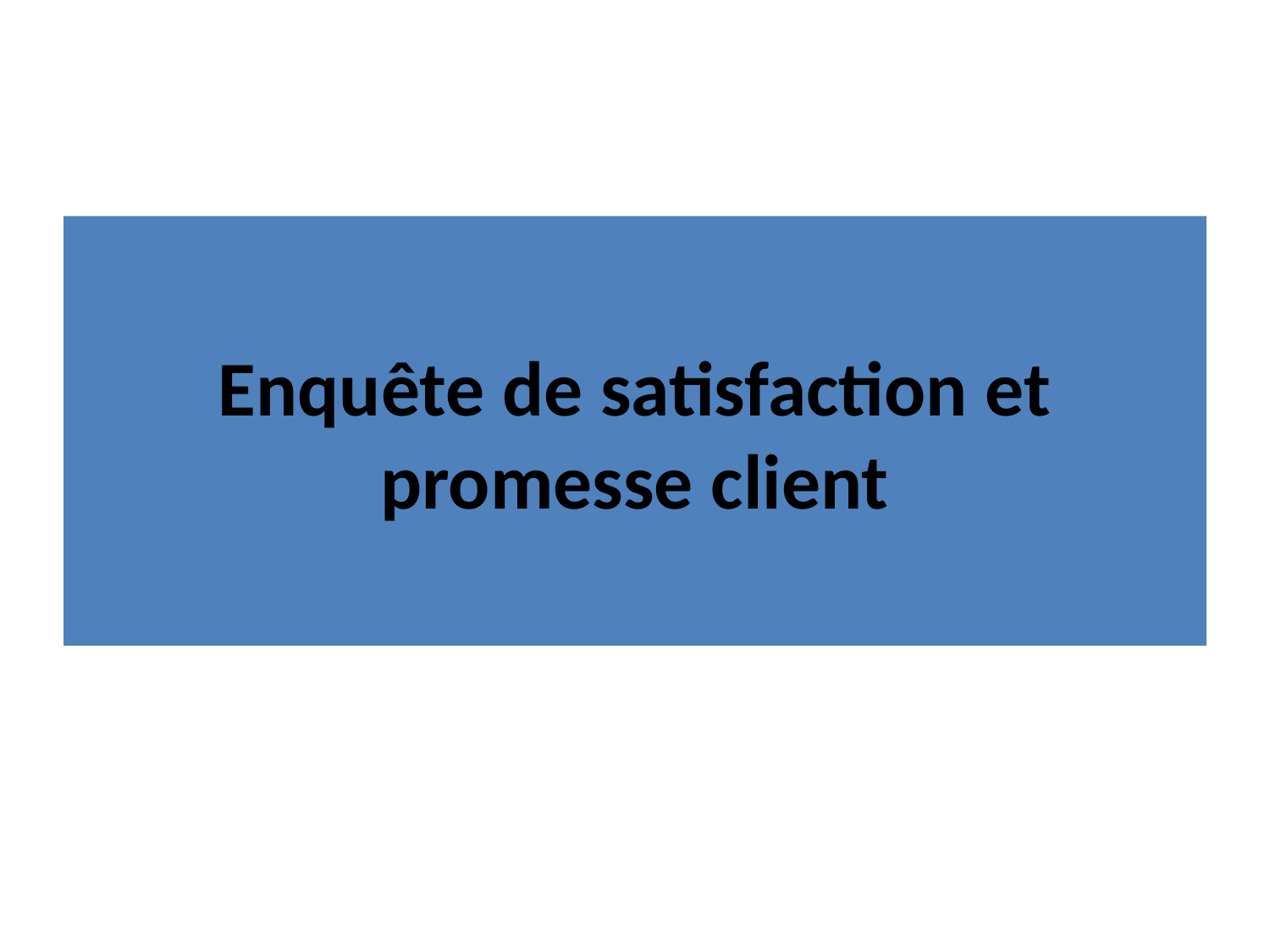

# Enquête de satisfaction et promesse client